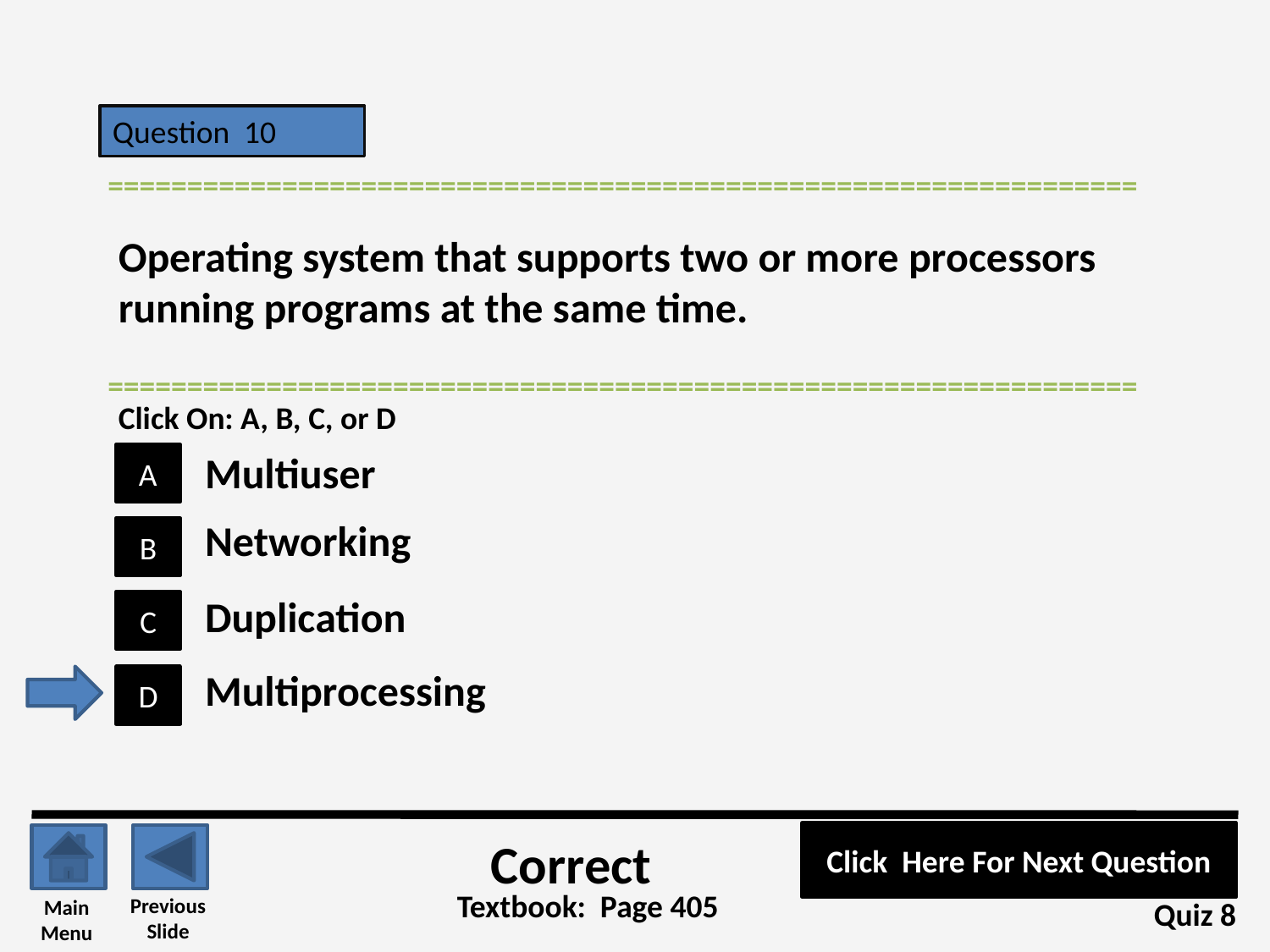

Question  10
=================================================================
Operating system that supports two or more processors running programs at the same time.
=================================================================
Click On: A, B, C, or D
Multiuser
A

Networking
B

Duplication
C

Multiprocessing

D
Click  Here For Next Question

Correct
Textbook:  Page 405
Previous
Slide
Main
Menu
Quiz 8